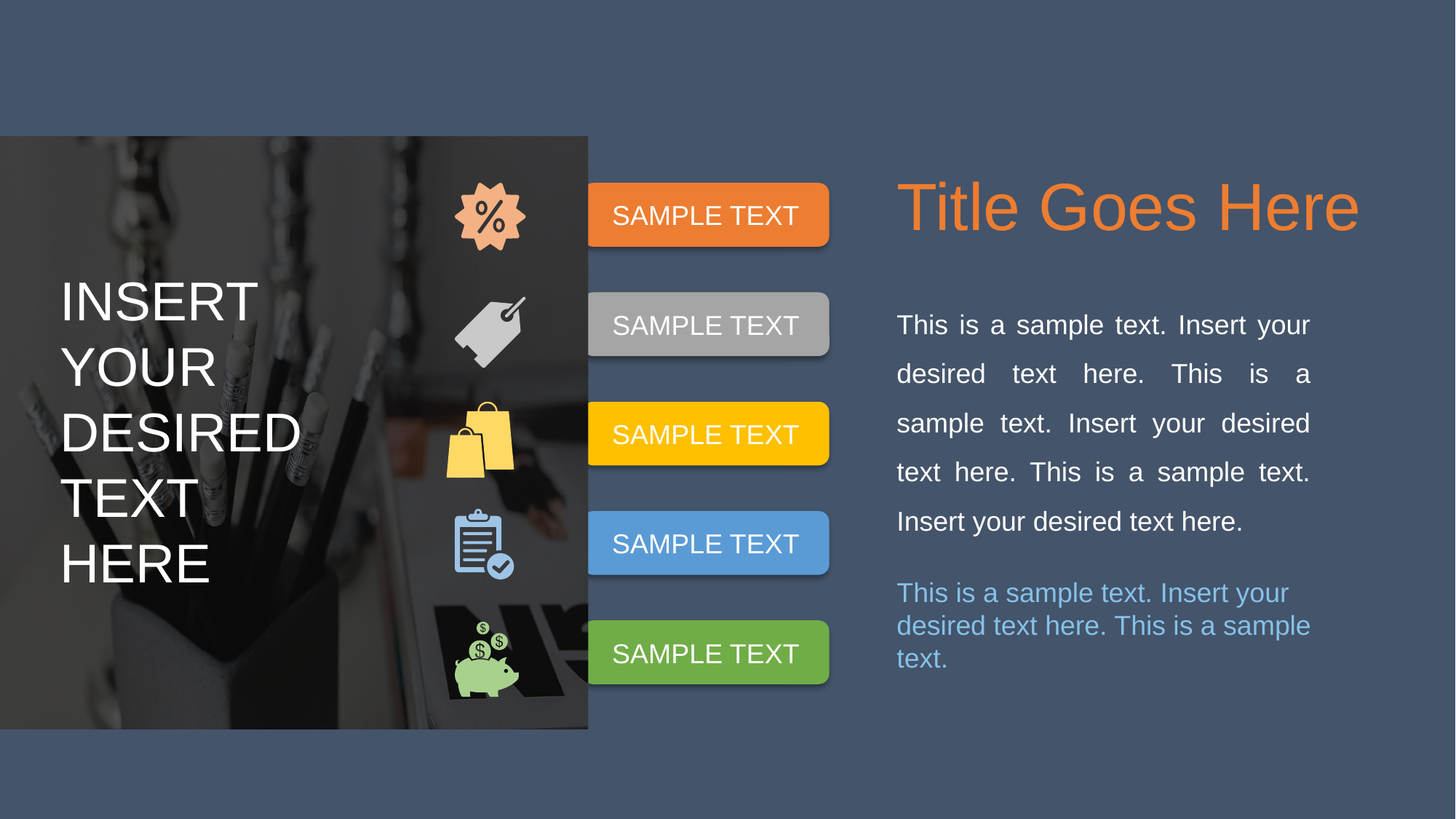

Title Goes Here

sample text
Insert your desired text here
This is a sample text. Insert your desired text here. This is a sample text. Insert your desired text here. This is a sample text. Insert your desired text here.

sample text

sample text

sample text

This is a sample text. Insert your desired text here. This is a sample text.

sample text